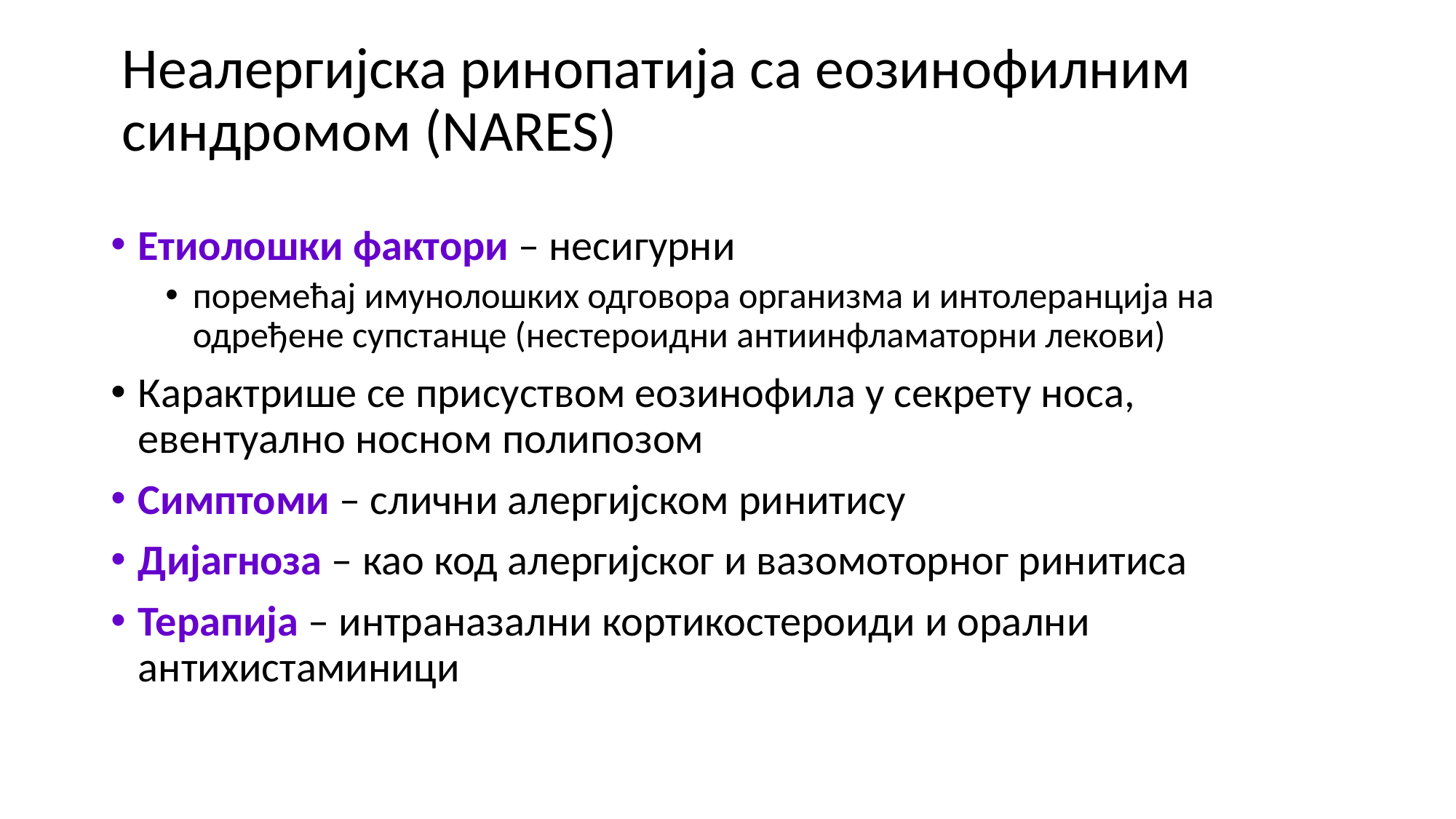

# Неалергијска ринопатија са еозинофилним синдромом (NARES)
Етиолошки фактори – несигурни
поремећај имунолошких одговора организма и интолеранција на одређене супстанце (нестероидни антиинфламаторни лекови)
Карактрише се присуством еозинофила у секрету носа, евентуално носном полипозом
Симптоми – слични алергијском ринитису
Дијагноза – као код алергијског и вазомоторног ринитиса
Терапија – интраназални кортикостероиди и орални антихистаминици